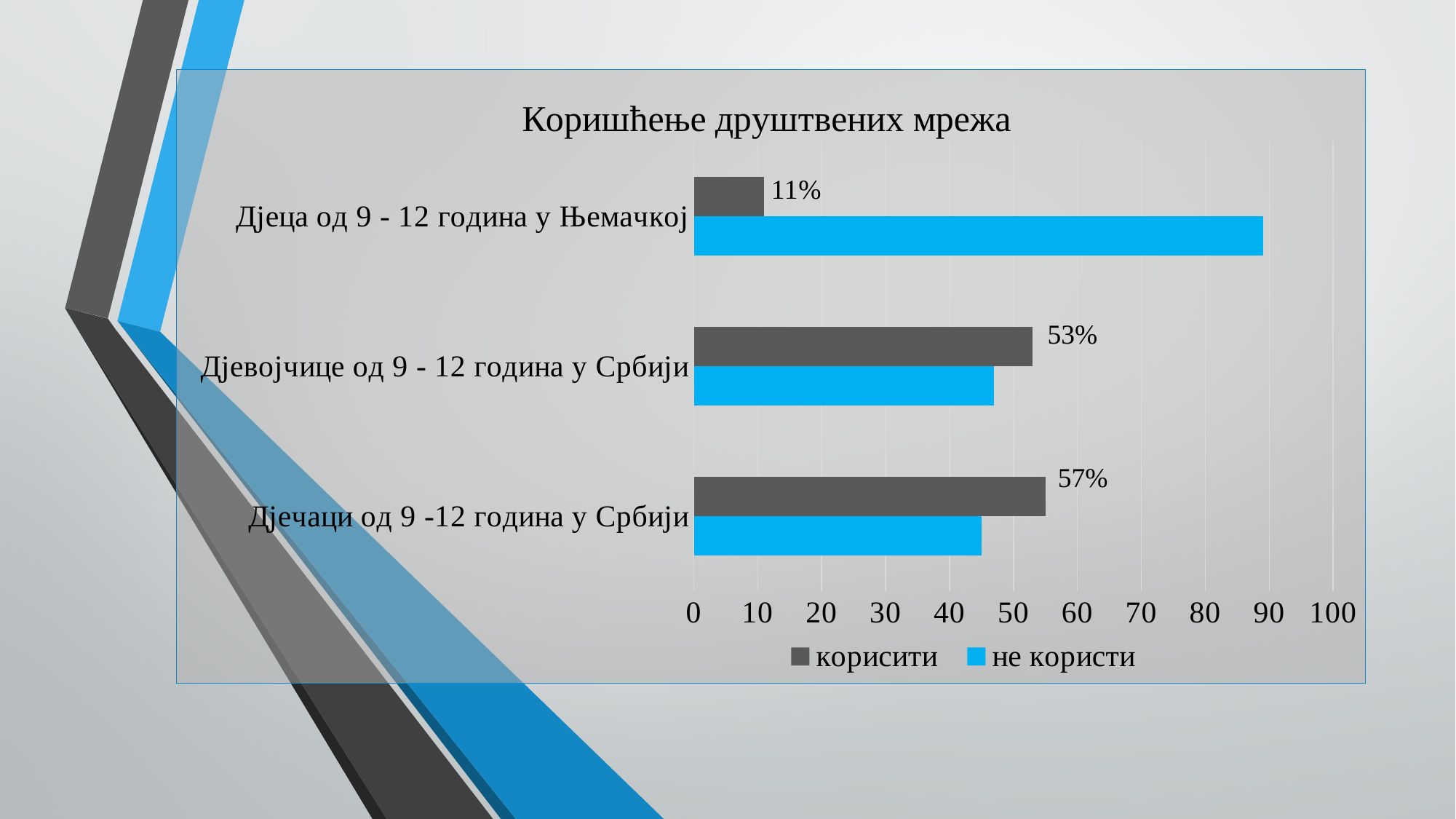

### Chart: Коришћење друштвених мрежа

| Category | не користи | корисити |
|---|---|---|
| Дјечаци од 9 -12 година у Србији | 45.0 | 55.0 |
| Дјевојчице од 9 - 12 година у Србији | 47.0 | 53.0 |
| Дјеца од 9 - 12 година у Њемачкој | 89.0 | 11.0 |